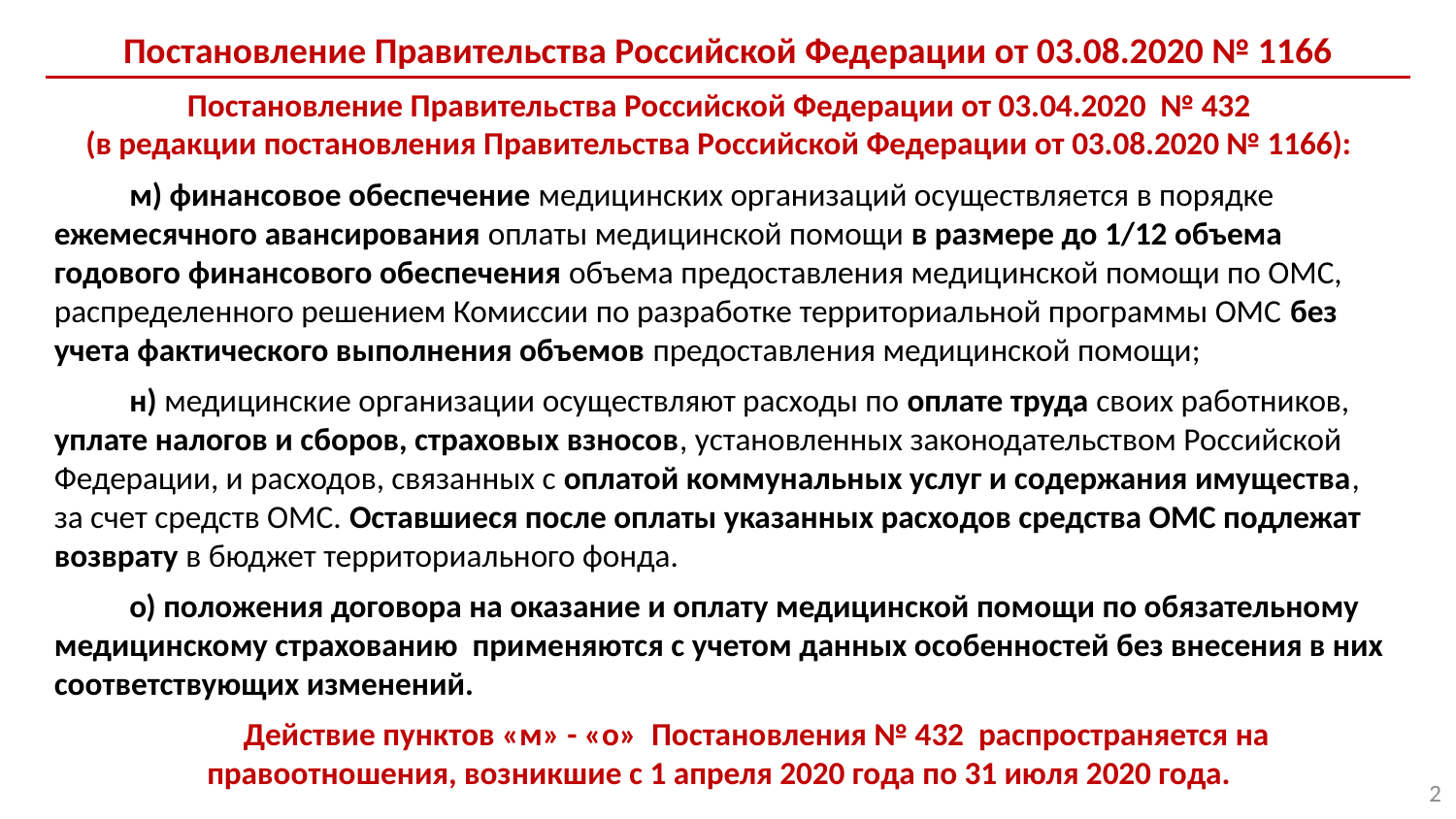

# Постановление Правительства Российской Федерации от 03.08.2020 № 1166
Постановление Правительства Российской Федерации от 03.04.2020  № 432
(в редакции постановления Правительства Российской Федерации от 03.08.2020 № 1166):
м) финансовое обеспечение медицинских организаций осуществляется в порядке ежемесячного авансирования оплаты медицинской помощи в размере до 1/12 объема годового финансового обеспечения объема предоставления медицинской помощи по ОМС, распределенного решением Комиссии по разработке территориальной программы ОМС без учета фактического выполнения объемов предоставления медицинской помощи;
н) медицинские организации осуществляют расходы по оплате труда своих работников, уплате налогов и сборов, страховых взносов, установленных законодательством Российской Федерации, и расходов, связанных с оплатой коммунальных услуг и содержания имущества, за счет средств ОМС. Оставшиеся после оплаты указанных расходов средства ОМС подлежат возврату в бюджет территориального фонда.
о) положения договора на оказание и оплату медицинской помощи по обязательному медицинскому страхованию  применяются с учетом данных особенностей без внесения в них соответствующих изменений.
Действие пунктов «м» - «о»  Постановления № 432  распространяется на правоотношения, возникшие с 1 апреля 2020 года по 31 июля 2020 года.
2